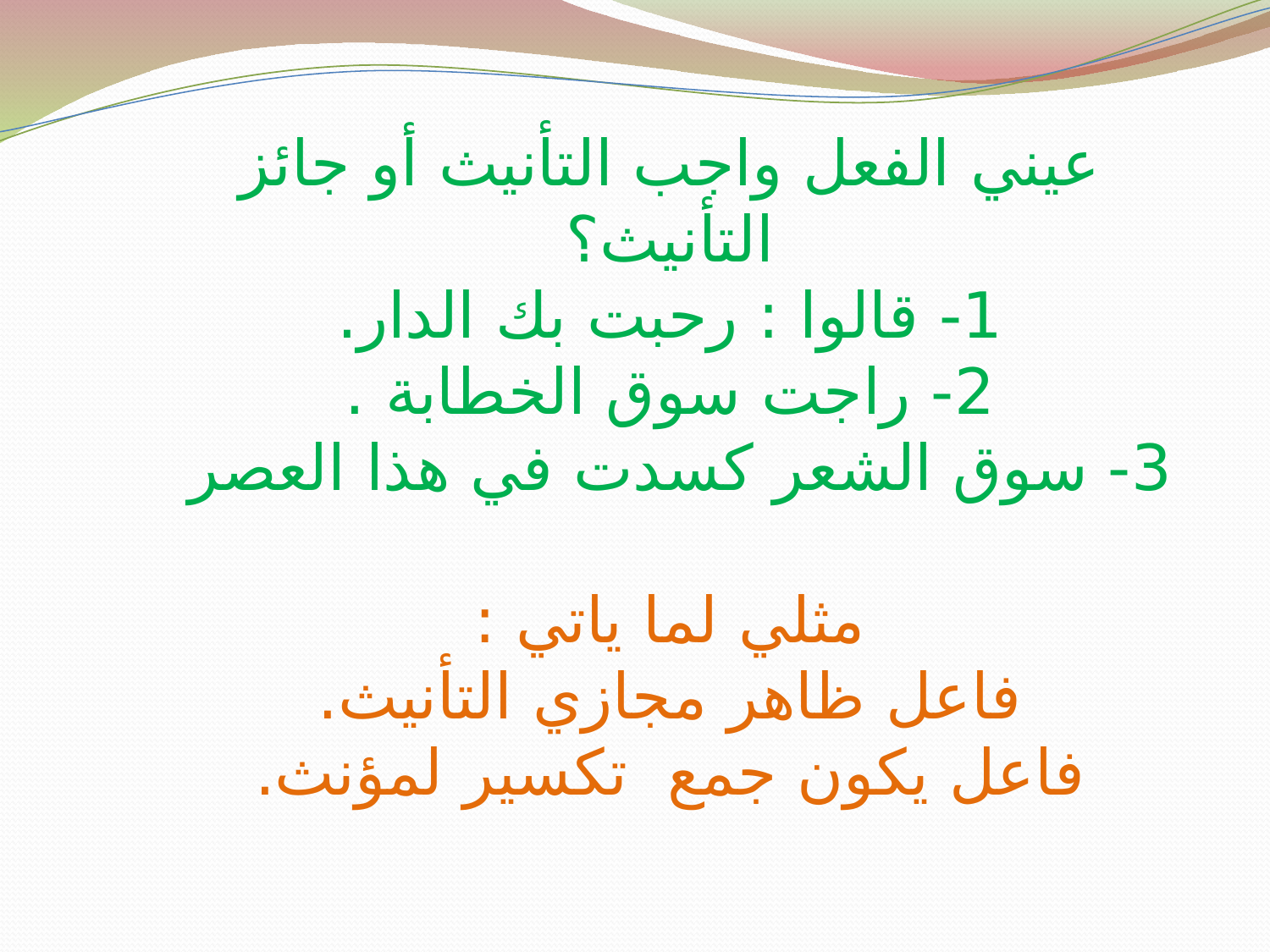

عيني الفعل واجب التأنيث أو جائز التأنيث؟
1- قالوا : رحبت بك الدار.
2- راجت سوق الخطابة .
3- سوق الشعر كسدت في هذا العصر

مثلي لما ياتي :
فاعل ظاهر مجازي التأنيث.
فاعل يكون جمع  تكسير لمؤنث.